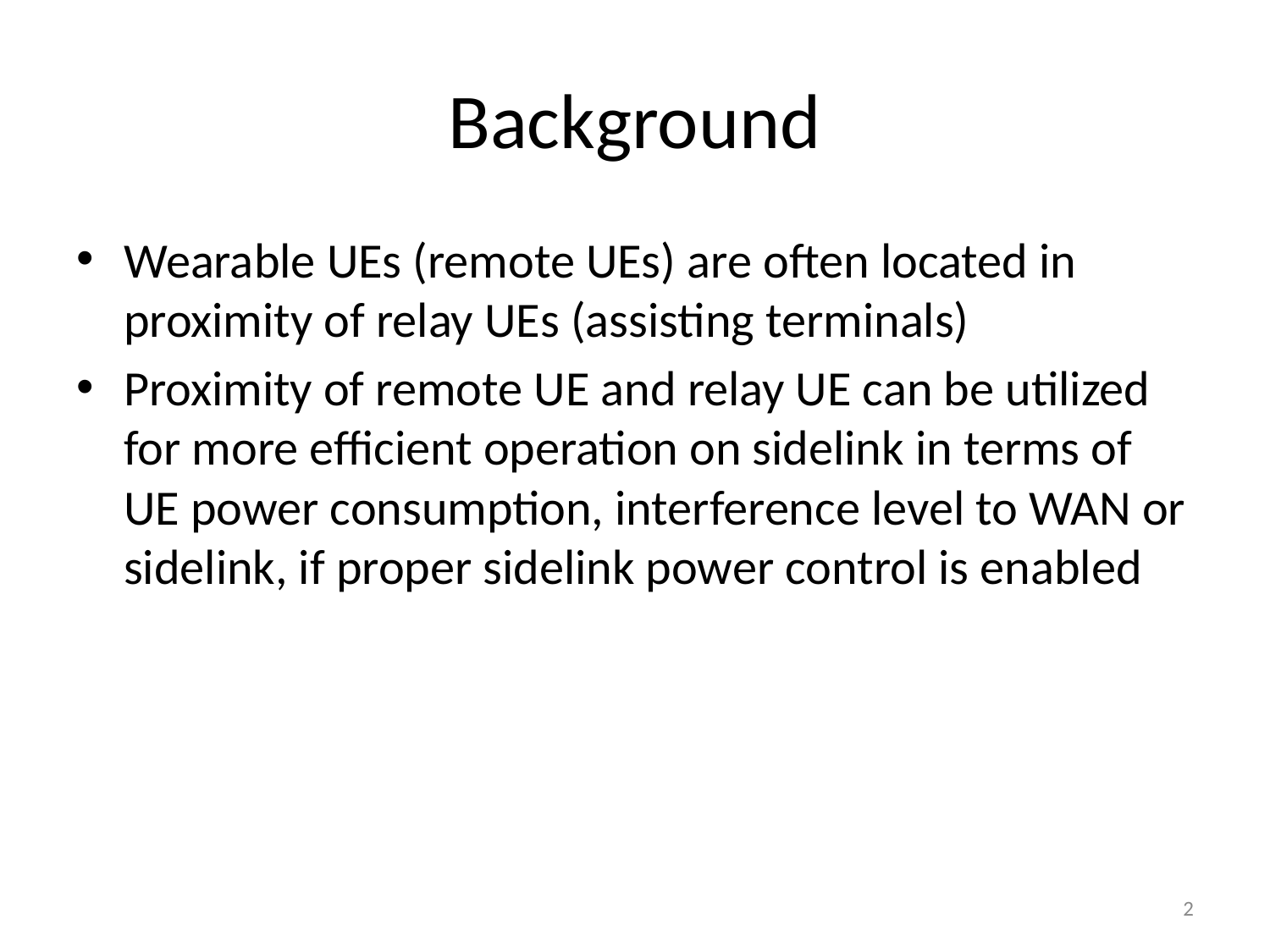

# Background
Wearable UEs (remote UEs) are often located in proximity of relay UEs (assisting terminals)
Proximity of remote UE and relay UE can be utilized for more efficient operation on sidelink in terms of UE power consumption, interference level to WAN or sidelink, if proper sidelink power control is enabled
2